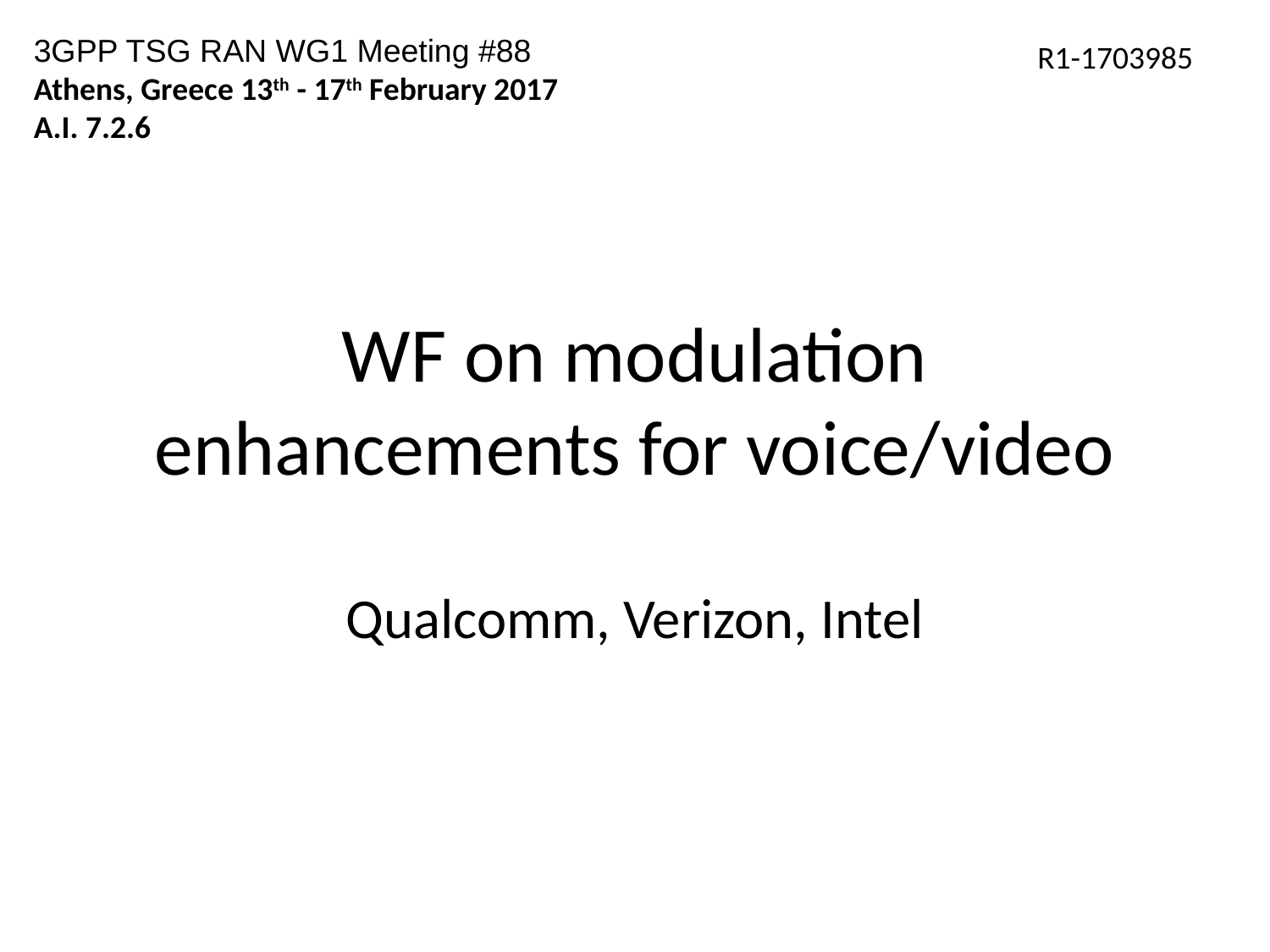

3GPP TSG RAN WG1 Meeting #88
Athens, Greece 13th - 17th February 2017
A.I. 7.2.6

R1-1703985
# WF on modulation enhancements for voice/video
Qualcomm, Verizon, Intel